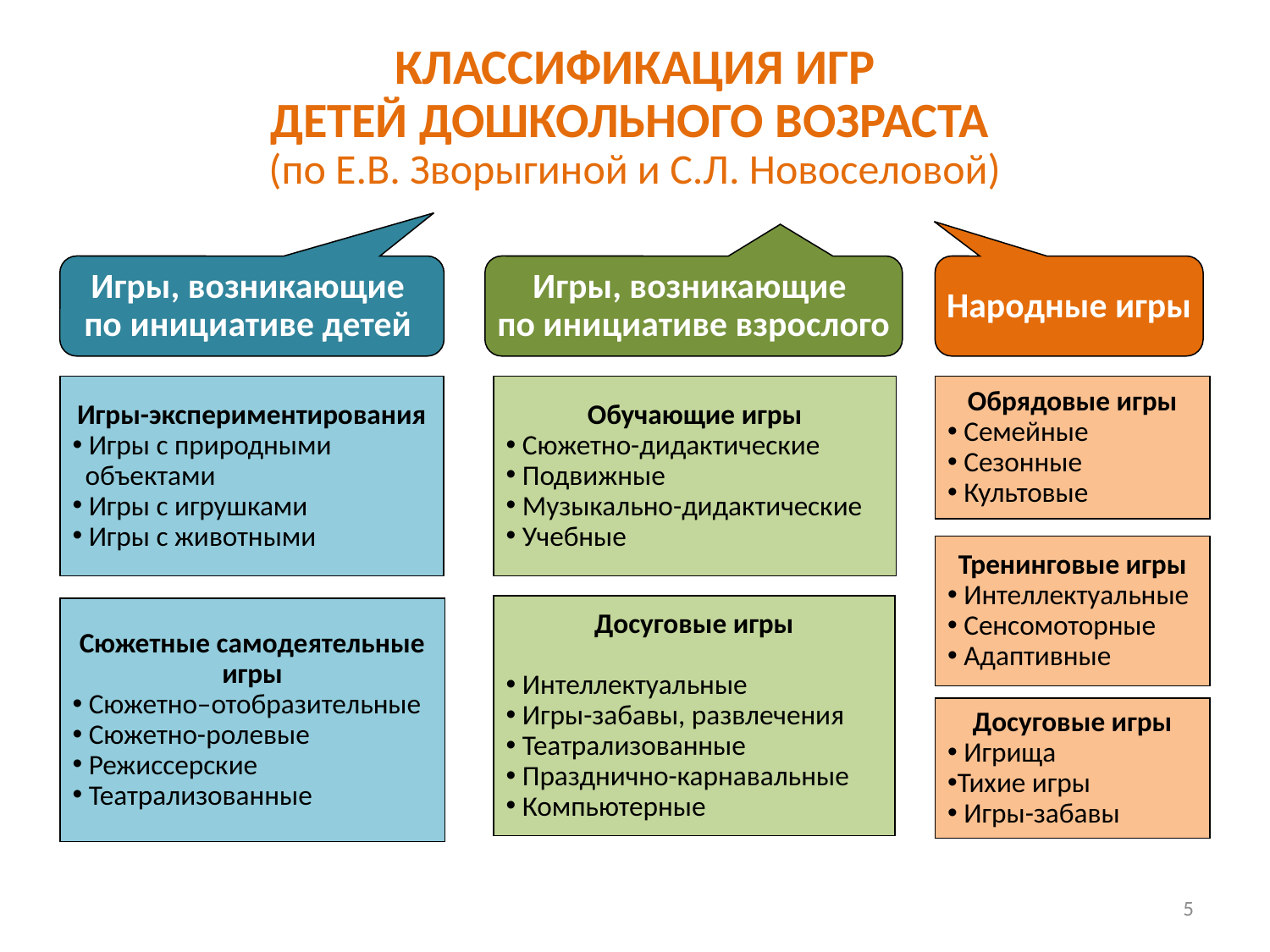

# КЛАССИФИКАЦИЯ ИГР ДЕТЕЙ ДОШКОЛЬНОГО ВОЗРАСТА (по Е.В. Зворыгиной и С.Л. Новоселовой)
Игры, возникающие
по инициативе детей
Игры, возникающие
по инициативе взрослого
Народные игры
Игры-экспериментирования
 Игры с природными
  объектами
 Игры с игрушками
 Игры с животными
Обучающие игры
 Сюжетно-дидактические
 Подвижные
 Музыкально-дидактические
 Учебные
Обрядовые игры
 Семейные
 Сезонные
 Культовые
Тренинговые игры
 Интеллектуальные
 Сенсомоторные
 Адаптивные
Досуговые игры

 Интеллектуальные
 Игры-забавы, развлечения
 Театрализованные
 Празднично-карнавальные
 Компьютерные
Сюжетные самодеятельные
игры
 Сюжетно–отобразительные
 Сюжетно-ролевые
 Режиссерские
 Театрализованные
Досуговые игры
 Игрища
Тихие игры
 Игры-забавы
5